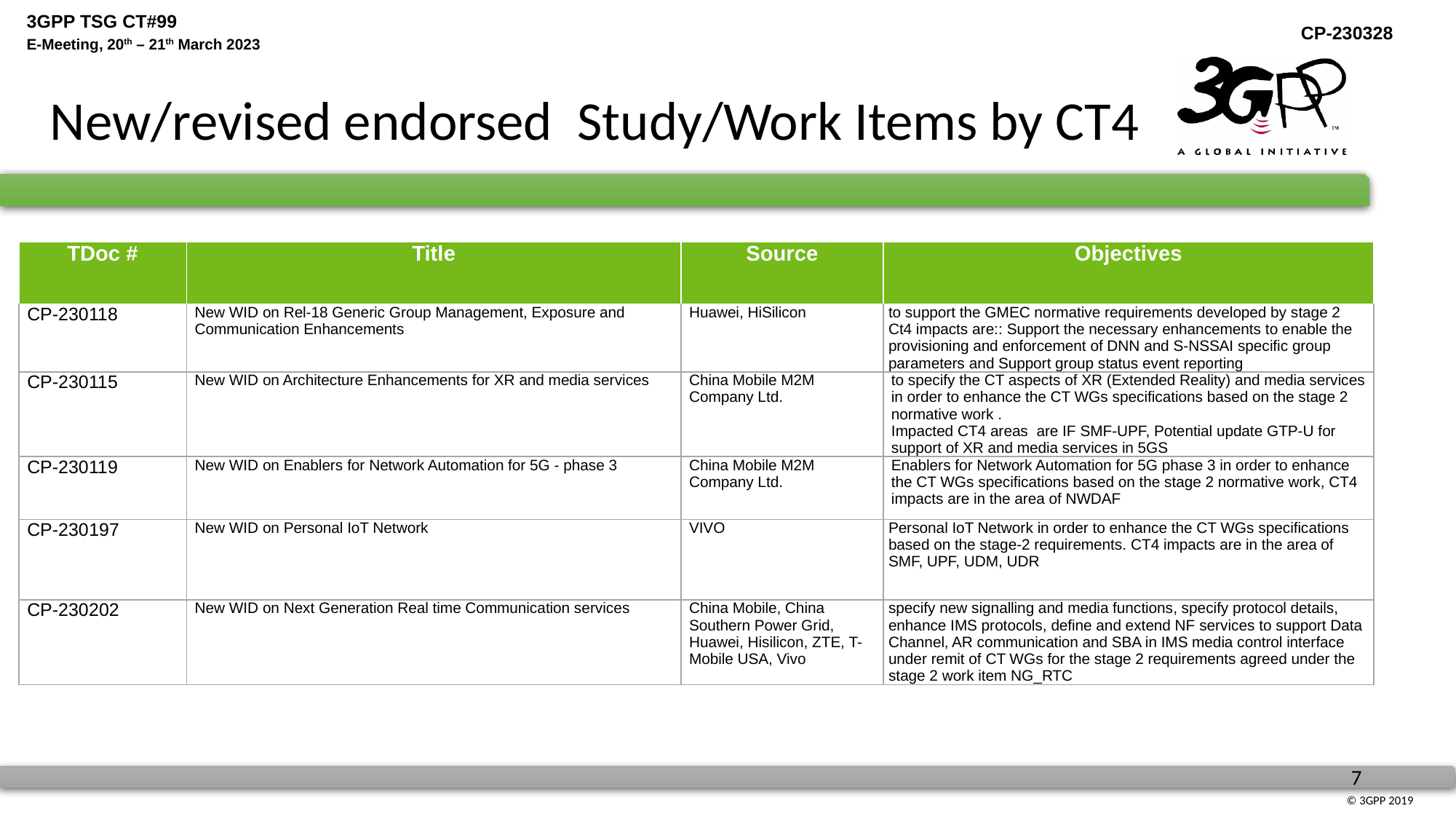

# New/revised endorsed  Study/Work Items by CT4
| TDoc # | Title | Source | Objectives |
| --- | --- | --- | --- |
| CP-230118 | New WID on Rel-18 Generic Group Management, Exposure and Communication Enhancements | Huawei, HiSilicon | to support the GMEC normative requirements developed by stage 2 Ct4 impacts are:: Support the necessary enhancements to enable the provisioning and enforcement of DNN and S-NSSAI specific group parameters and Support group status event reporting |
| CP-230115 | New WID on Architecture Enhancements for XR and media services | China Mobile M2M Company Ltd. | to specify the CT aspects of XR (Extended Reality) and media services in order to enhance the CT WGs specifications based on the stage 2 normative work . Impacted CT4 areas are IF SMF-UPF, Potential update GTP-U for support of XR and media services in 5GS |
| CP-230119 | New WID on Enablers for Network Automation for 5G - phase 3 | China Mobile M2M Company Ltd. | Enablers for Network Automation for 5G phase 3 in order to enhance the CT WGs specifications based on the stage 2 normative work, CT4 impacts are in the area of NWDAF |
| CP-230197 | New WID on Personal IoT Network | VIVO | Personal IoT Network in order to enhance the CT WGs specifications based on the stage-2 requirements. CT4 impacts are in the area of SMF, UPF, UDM, UDR |
| CP-230202 | New WID on Next Generation Real time Communication services | China Mobile, China Southern Power Grid, Huawei, Hisilicon, ZTE, T-Mobile USA, Vivo | specify new signalling and media functions, specify protocol details, enhance IMS protocols, define and extend NF services to support Data Channel, AR communication and SBA in IMS media control interface under remit of CT WGs for the stage 2 requirements agreed under the stage 2 work item NG\_RTC |